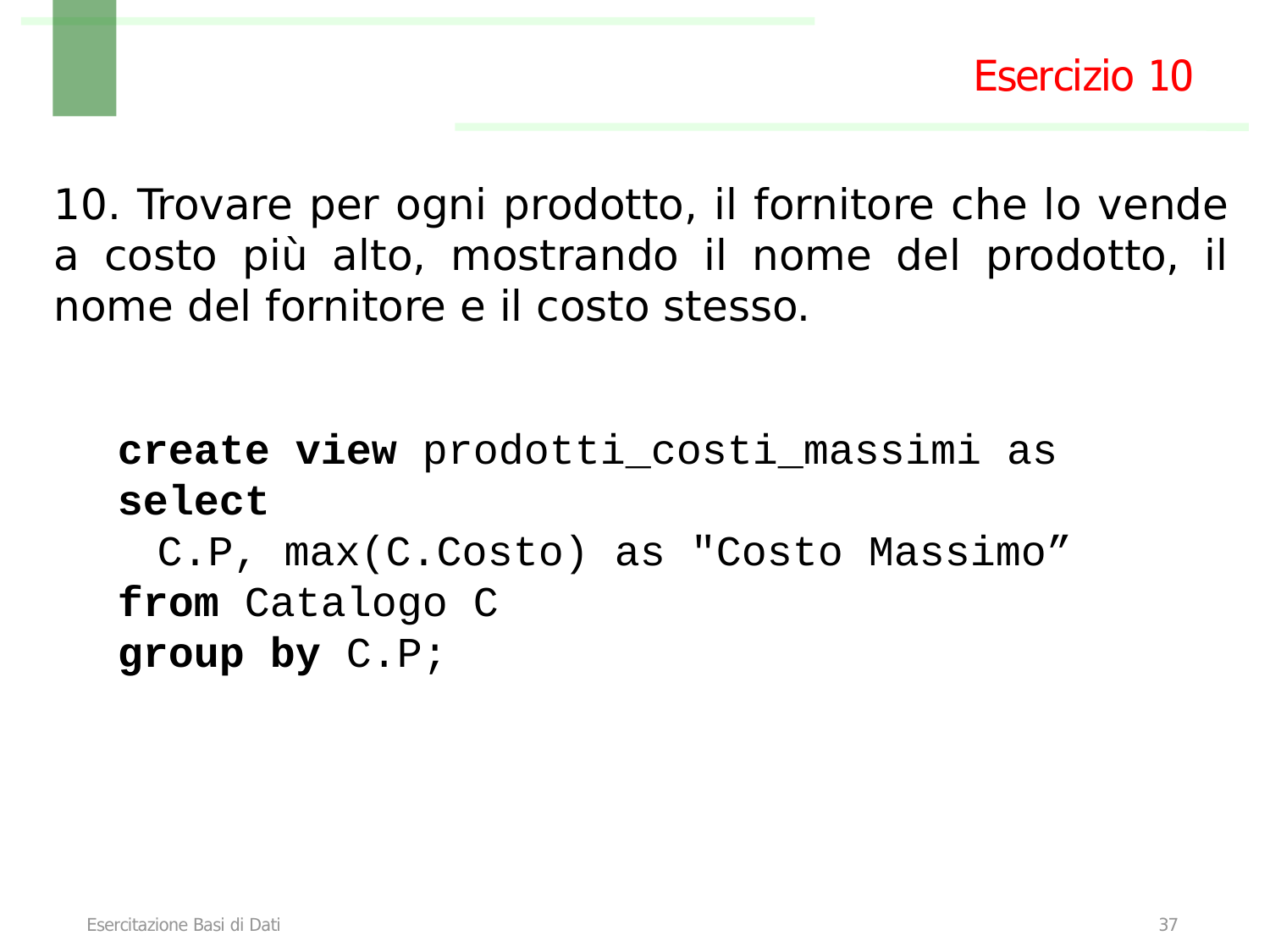

Esercizio 10
10. Trovare per ogni prodotto, il fornitore che lo vende a costo più alto, mostrando il nome del prodotto, il nome del fornitore e il costo stesso.

create view prodotti_costi_massimi as
select
	C.P, max(C.Costo) as "Costo Massimo”
from Catalogo C
group by C.P;